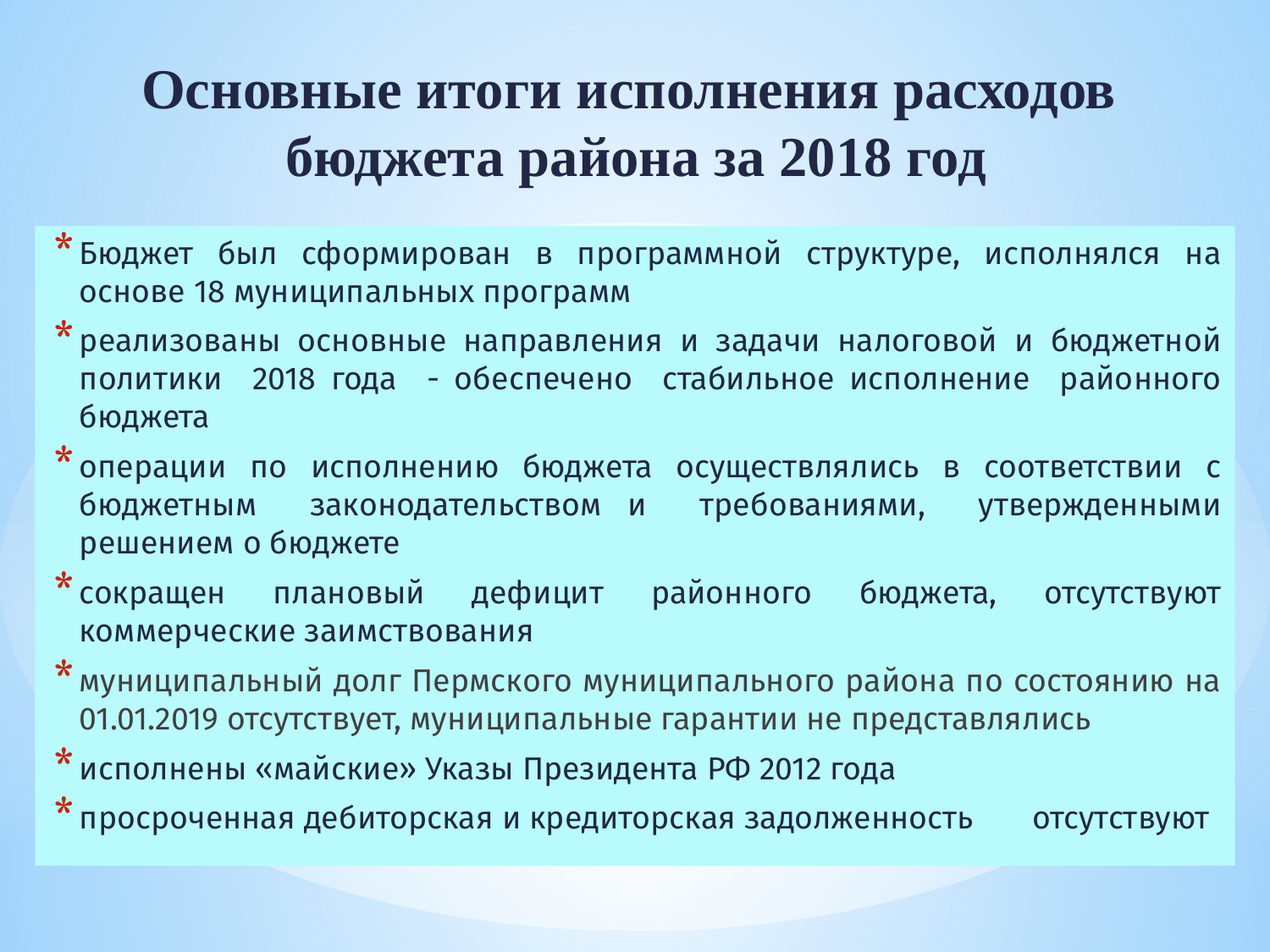

# Основные итоги исполнения расходов бюджета района за 2018 год
Бюджет был сформирован в программной структуре, исполнялся на основе 18 муниципальных программ
реализованы основные направления и задачи налоговой и бюджетной политики  2018 года  - обеспечено  стабильное исполнение  районного бюджета
операции по исполнению бюджета осуществлялись в соответствии с бюджетным  законодательством и  требованиями,  утвержденными решением о бюджете
сокращен плановый дефицит районного бюджета, отсутствуют коммерческие заимствования
муниципальный долг Пермского муниципального района по состоянию на 01.01.2019 отсутствует, муниципальные гарантии не представлялись
исполнены «майские» Указы Президента РФ 2012 года
просроченная дебиторская и кредиторская задолженность       отсутствуют